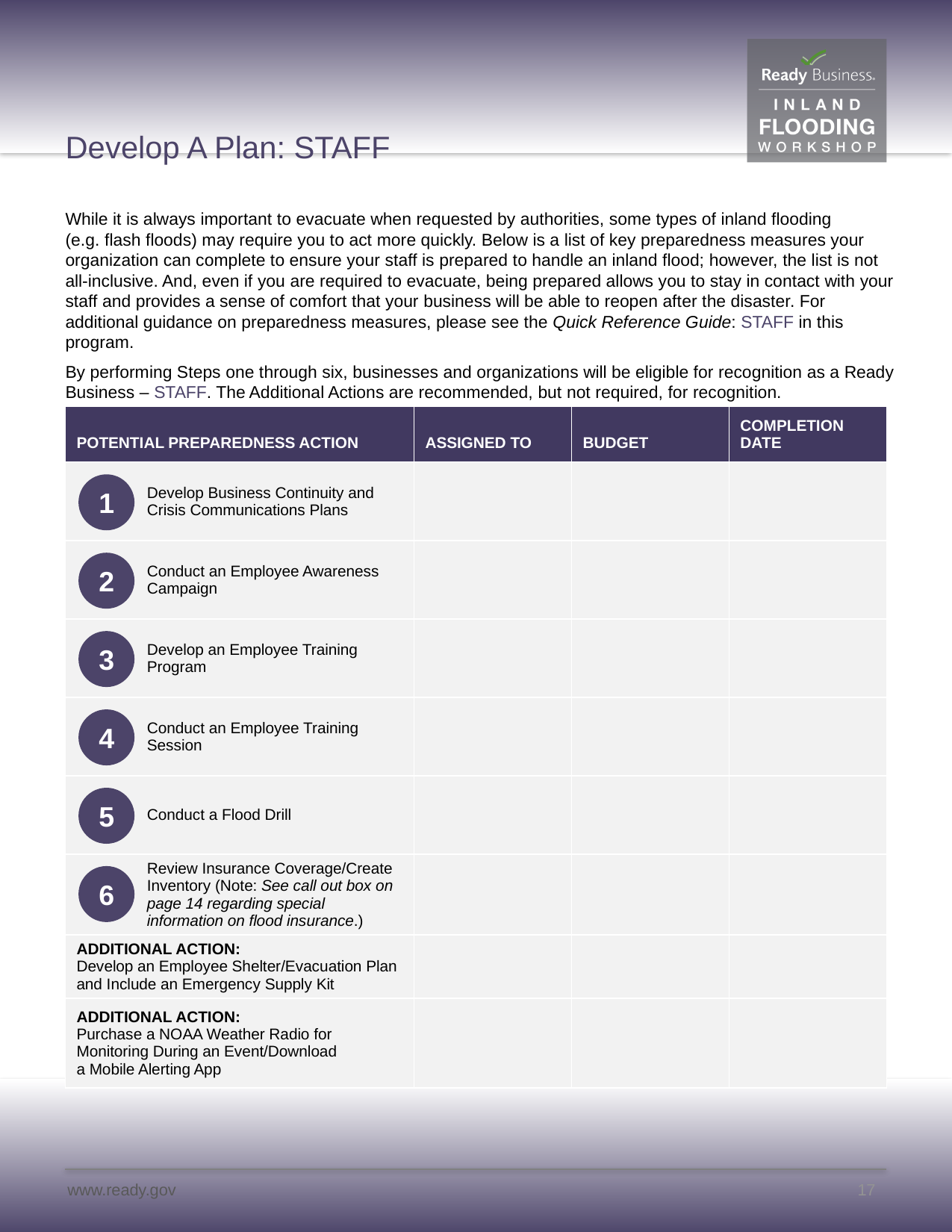

# Develop A Plan: STAFF
While it is always important to evacuate when requested by authorities, some types of inland flooding
(e.g. flash floods) may require you to act more quickly. Below is a list of key preparedness measures your organization can complete to ensure your staff is prepared to handle an inland flood; however, the list is not all-inclusive. And, even if you are required to evacuate, being prepared allows you to stay in contact with your staff and provides a sense of comfort that your business will be able to reopen after the disaster. For additional guidance on preparedness measures, please see the Quick Reference Guide: STAFF in this program.
By performing Steps one through six, businesses and organizations will be eligible for recognition as a Ready Business – STAFF. The Additional Actions are recommended, but not required, for recognition.
| POTENTIAL PREPAREDNESS ACTION | ASSIGNED TO | BUDGET | COMPLETION DATE |
| --- | --- | --- | --- |
| Develop Business Continuity and Crisis Communications Plans |  |  |  |
| Conduct an Employee Awareness Campaign |  |  |  |
| Develop an Employee Training Program |  |  |  |
| Conduct an Employee Training Session |  |  |  |
| Conduct a Flood Drill |  |  |  |
| Review Insurance Coverage/Create Inventory (Note: See call out box on page 14 regarding special information on flood insurance.) |  |  |  |
| ADDITIONAL ACTION: Develop an Employee Shelter/Evacuation Plan and Include an Emergency Supply Kit |  |  |  |
| ADDITIONAL ACTION: Purchase a NOAA Weather Radio for Monitoring During an Event/Download a Mobile Alerting App |  |  |  |
1
2
3
4
5
6
17